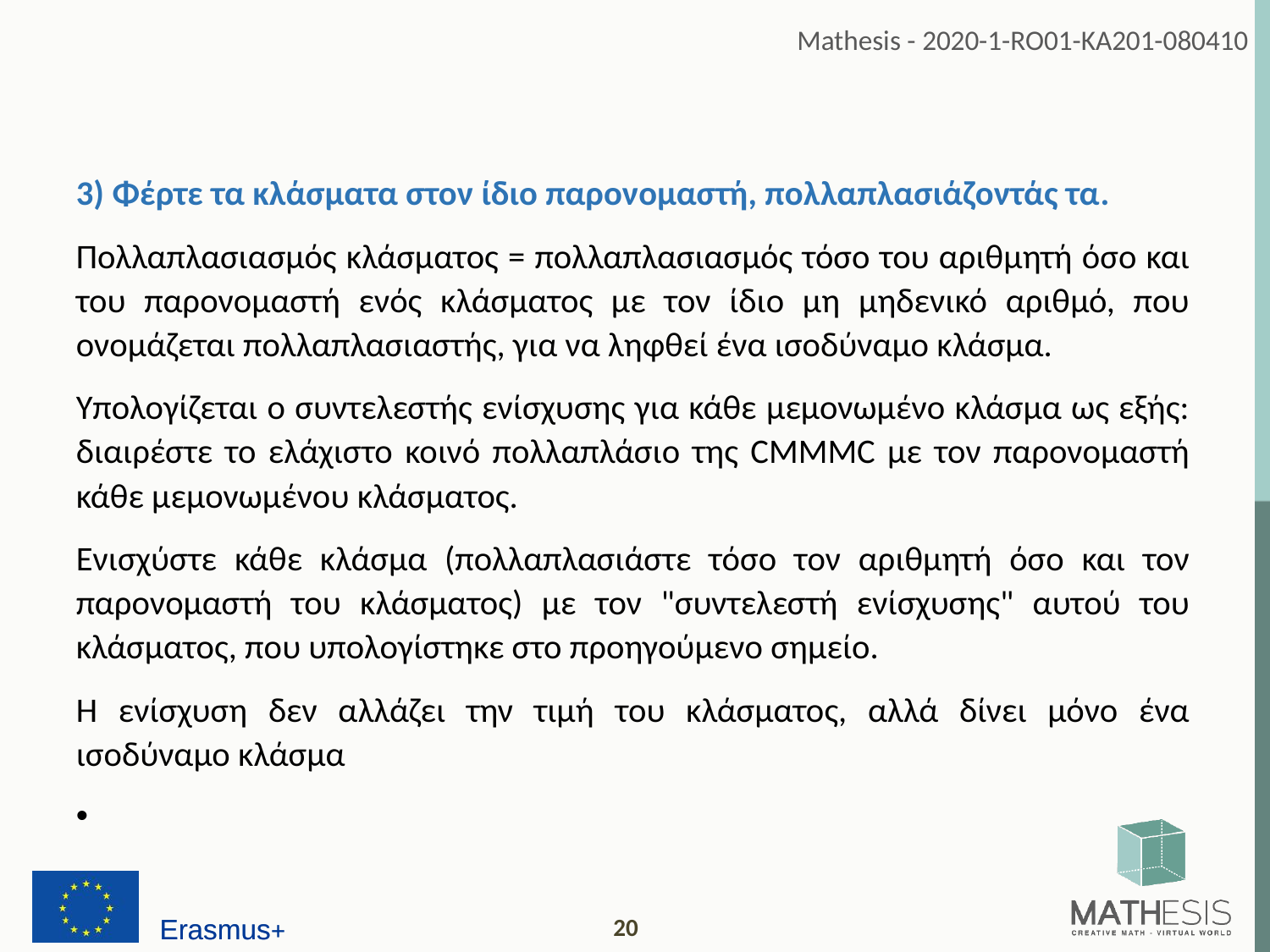

3) Φέρτε τα κλάσματα στον ίδιο παρονομαστή, πολλαπλασιάζοντάς τα.
Πολλαπλασιασμός κλάσματος = πολλαπλασιασμός τόσο του αριθμητή όσο και του παρονομαστή ενός κλάσματος με τον ίδιο μη μηδενικό αριθμό, που ονομάζεται πολλαπλασιαστής, για να ληφθεί ένα ισοδύναμο κλάσμα.
Υπολογίζεται ο συντελεστής ενίσχυσης για κάθε μεμονωμένο κλάσμα ως εξής: διαιρέστε το ελάχιστο κοινό πολλαπλάσιο της CMMMC με τον παρονομαστή κάθε μεμονωμένου κλάσματος.
Ενισχύστε κάθε κλάσμα (πολλαπλασιάστε τόσο τον αριθμητή όσο και τον παρονομαστή του κλάσματος) με τον "συντελεστή ενίσχυσης" αυτού του κλάσματος, που υπολογίστηκε στο προηγούμενο σημείο.
Η ενίσχυση δεν αλλάζει την τιμή του κλάσματος, αλλά δίνει μόνο ένα ισοδύναμο κλάσμα